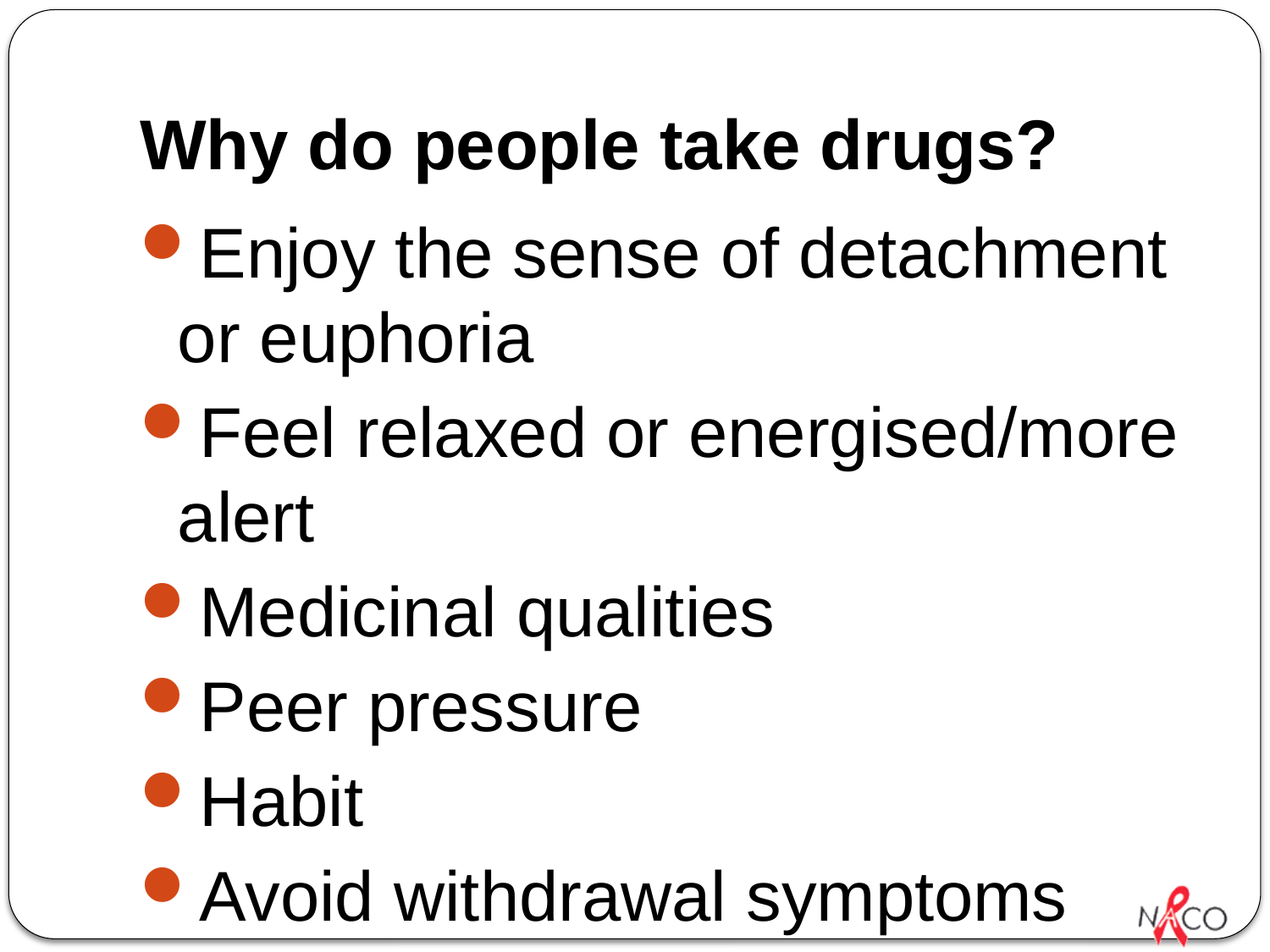

# Why do people take drugs?
Enjoy the sense of detachment or euphoria
Feel relaxed or energised/more alert
Medicinal qualities
Peer pressure
Habit
Avoid withdrawal symptoms